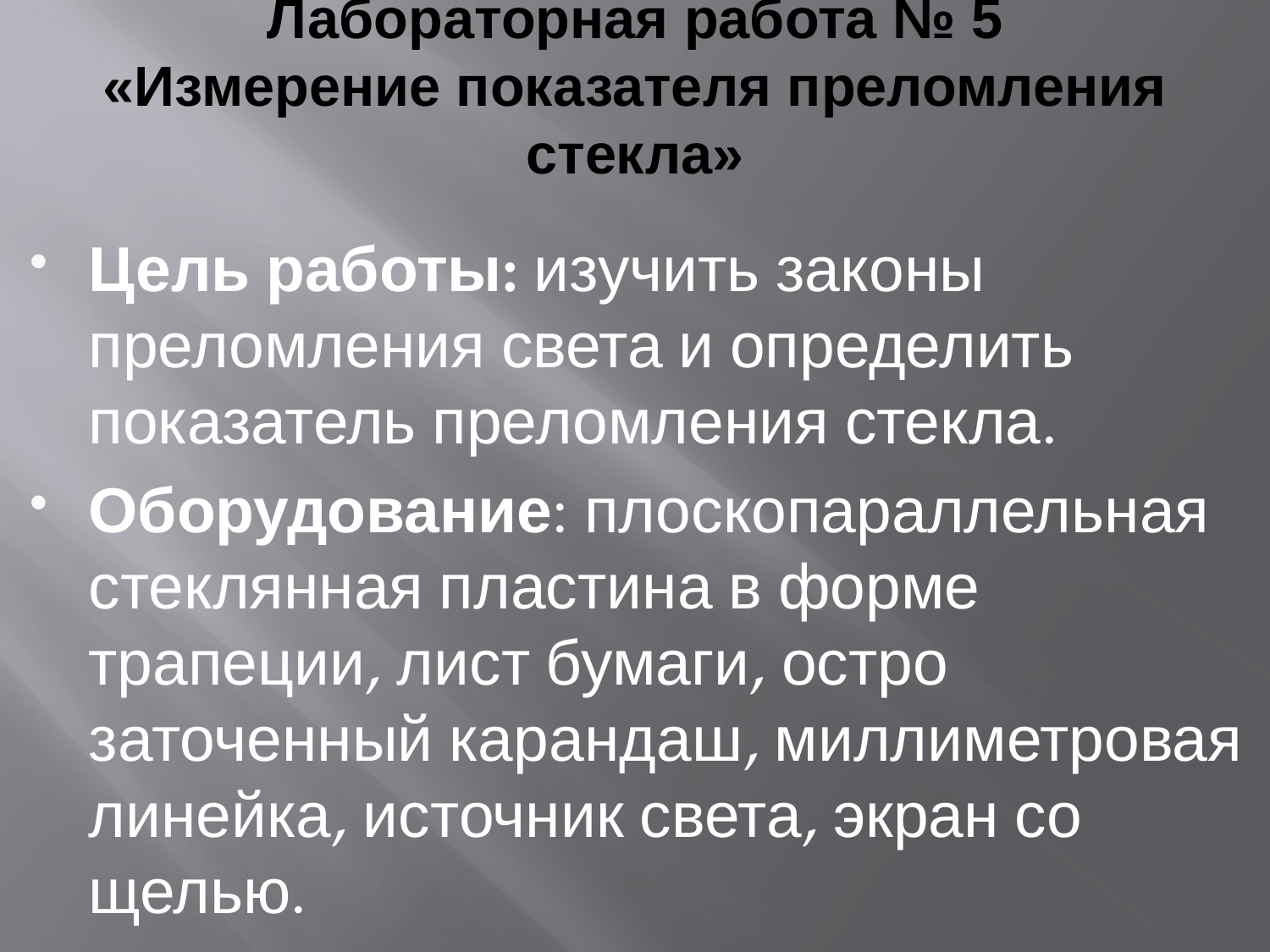

# Лабораторная работа № 5 «Измерение показателя преломления стекла»
Цель работы: изучить законы преломления света и определить показатель преломления стекла.
Оборудование: плоскопараллельная стеклянная пластина в форме трапеции, лист бумаги, остро заточенный карандаш, миллиметровая линейка, источник света, экран со щелью.